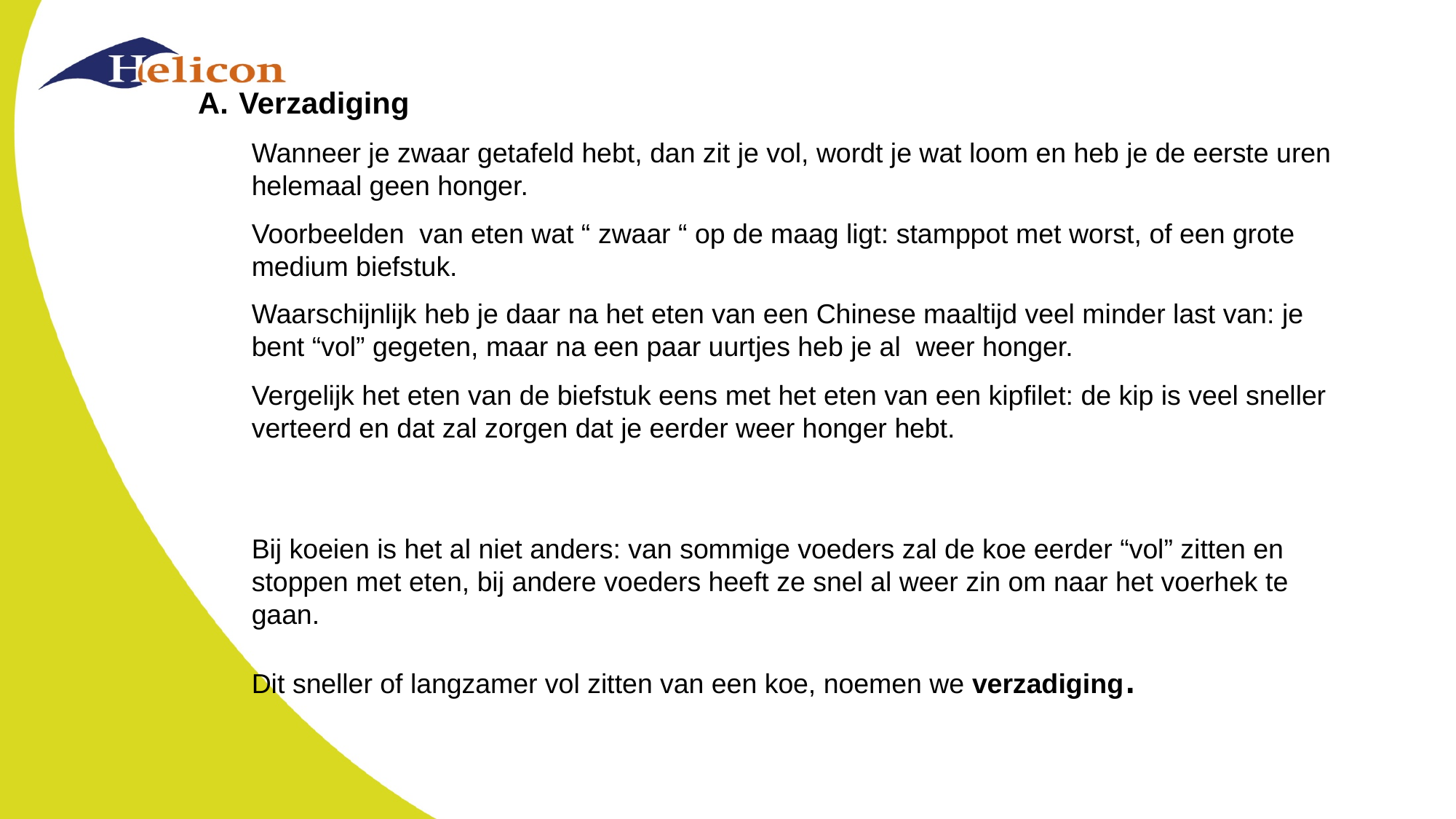

#
Verzadiging
Wanneer je zwaar getafeld hebt, dan zit je vol, wordt je wat loom en heb je de eerste uren helemaal geen honger.
Voorbeelden  van eten wat “ zwaar “ op de maag ligt: stamppot met worst, of een grote medium biefstuk.
Waarschijnlijk heb je daar na het eten van een Chinese maaltijd veel minder last van: je bent “vol” gegeten, maar na een paar uurtjes heb je al  weer honger.
Vergelijk het eten van de biefstuk eens met het eten van een kipfilet: de kip is veel sneller verteerd en dat zal zorgen dat je eerder weer honger hebt.

Bij koeien is het al niet anders: van sommige voeders zal de koe eerder “vol” zitten en stoppen met eten, bij andere voeders heeft ze snel al weer zin om naar het voerhek te gaan.
Dit sneller of langzamer vol zitten van een koe, noemen we verzadiging.